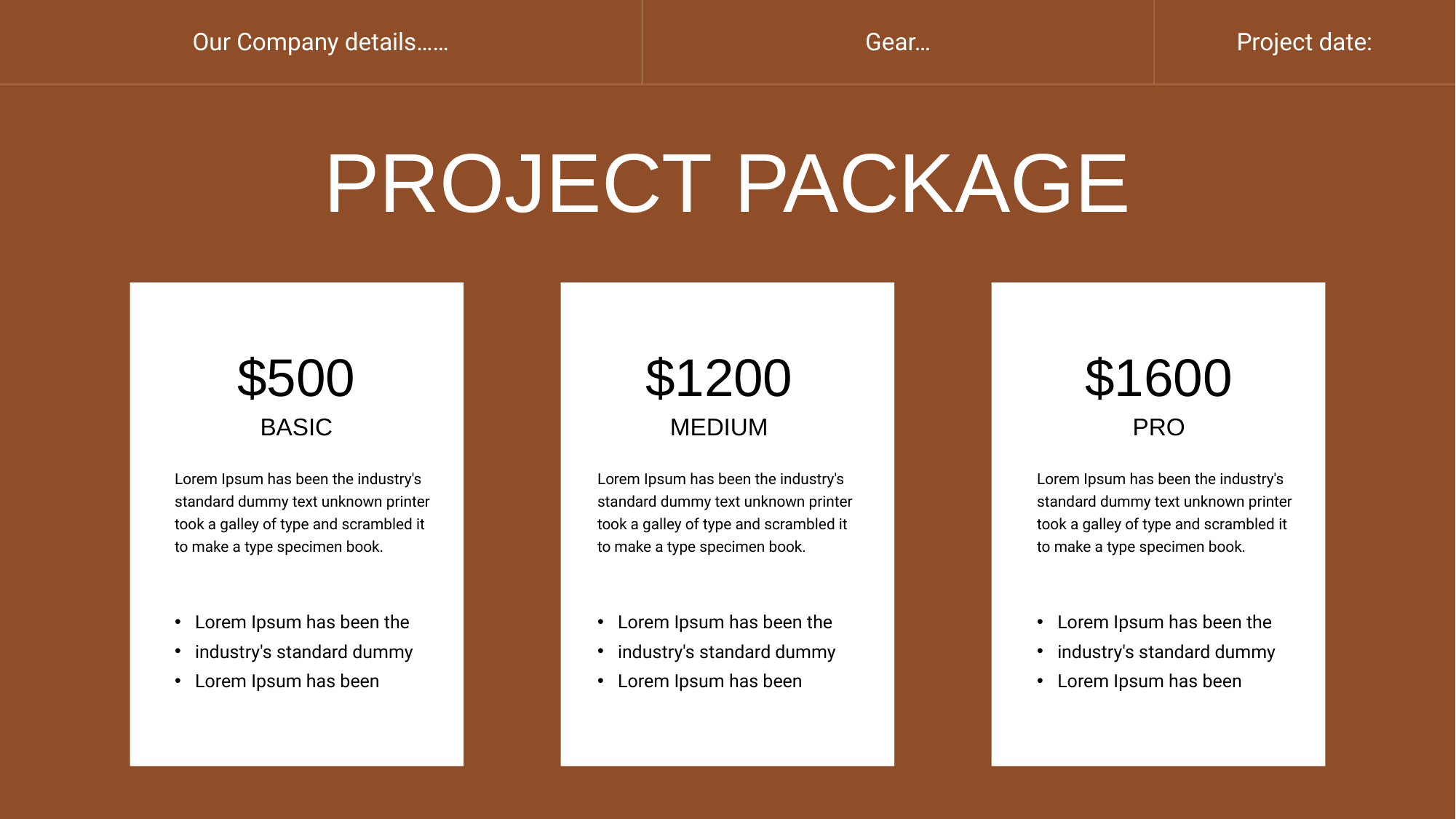

Our Company details……
Gear…
Project date:
PROJECT PACKAGE

$500
$1200
$1600
BASIC
MEDIUM
PRO
Lorem Ipsum has been the industry's standard dummy text unknown printer took a galley of type and scrambled it to make a type specimen book.
Lorem Ipsum has been the industry's standard dummy text unknown printer took a galley of type and scrambled it to make a type specimen book.
Lorem Ipsum has been the industry's standard dummy text unknown printer took a galley of type and scrambled it to make a type specimen book.
Lorem Ipsum has been the
Lorem Ipsum has been the
Lorem Ipsum has been the
industry's standard dummy
industry's standard dummy
industry's standard dummy
Lorem Ipsum has been
Lorem Ipsum has been
Lorem Ipsum has been